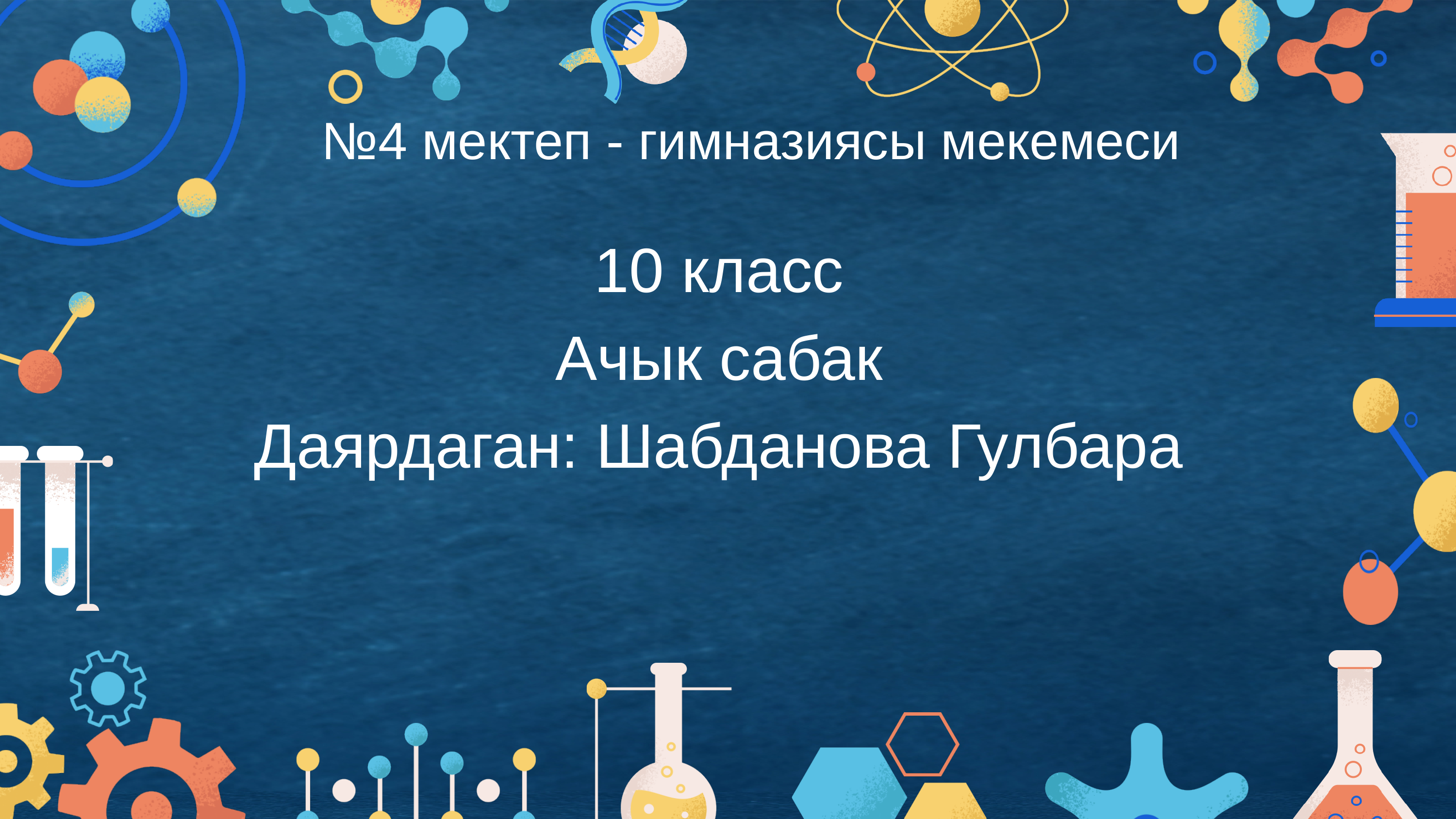

№4 мектеп - гимназиясы мекемеси

10 класс
Ачык сабак
Даярдаган: Шабданова Гулбара